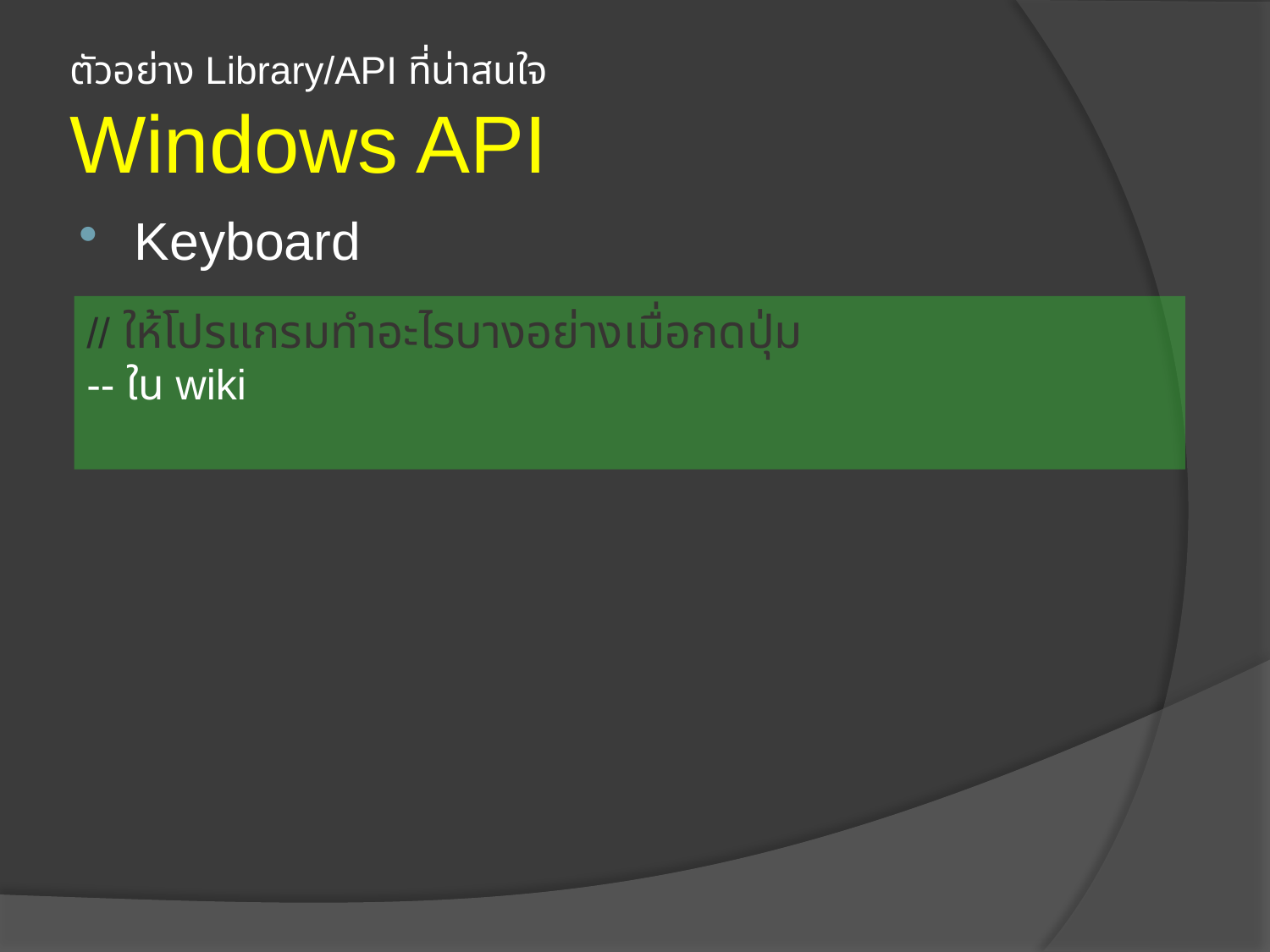

# ตัวอย่าง Library/API ที่น่าสนใจ Windows API
Keyboard

// ให้โปรแกรมทำอะไรบางอย่างเมื่อกดปุ่ม
-- ใน wiki